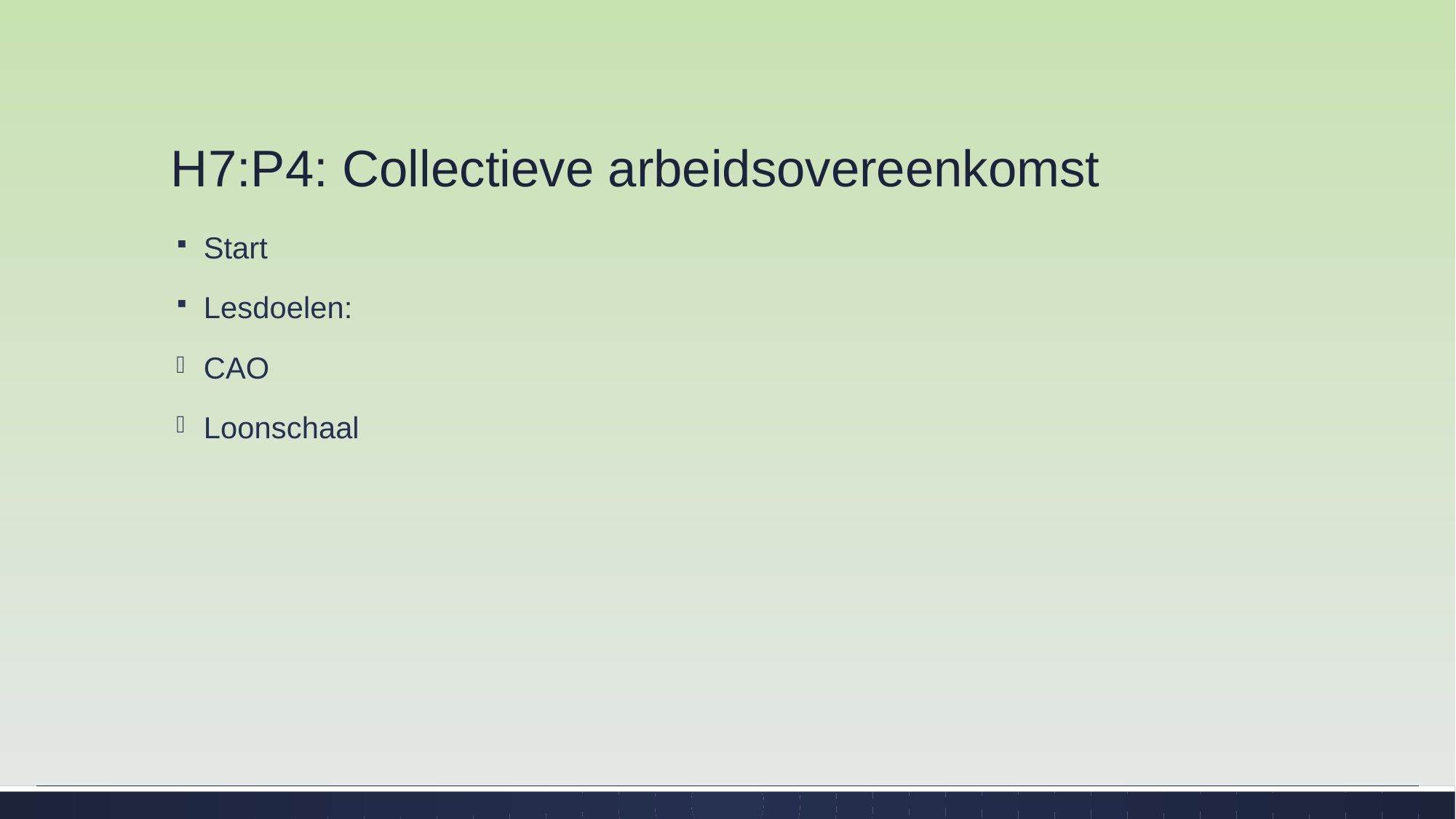

# H7:P4: Collectieve arbeidsovereenkomst
Start
Lesdoelen:
CAO
Loonschaal